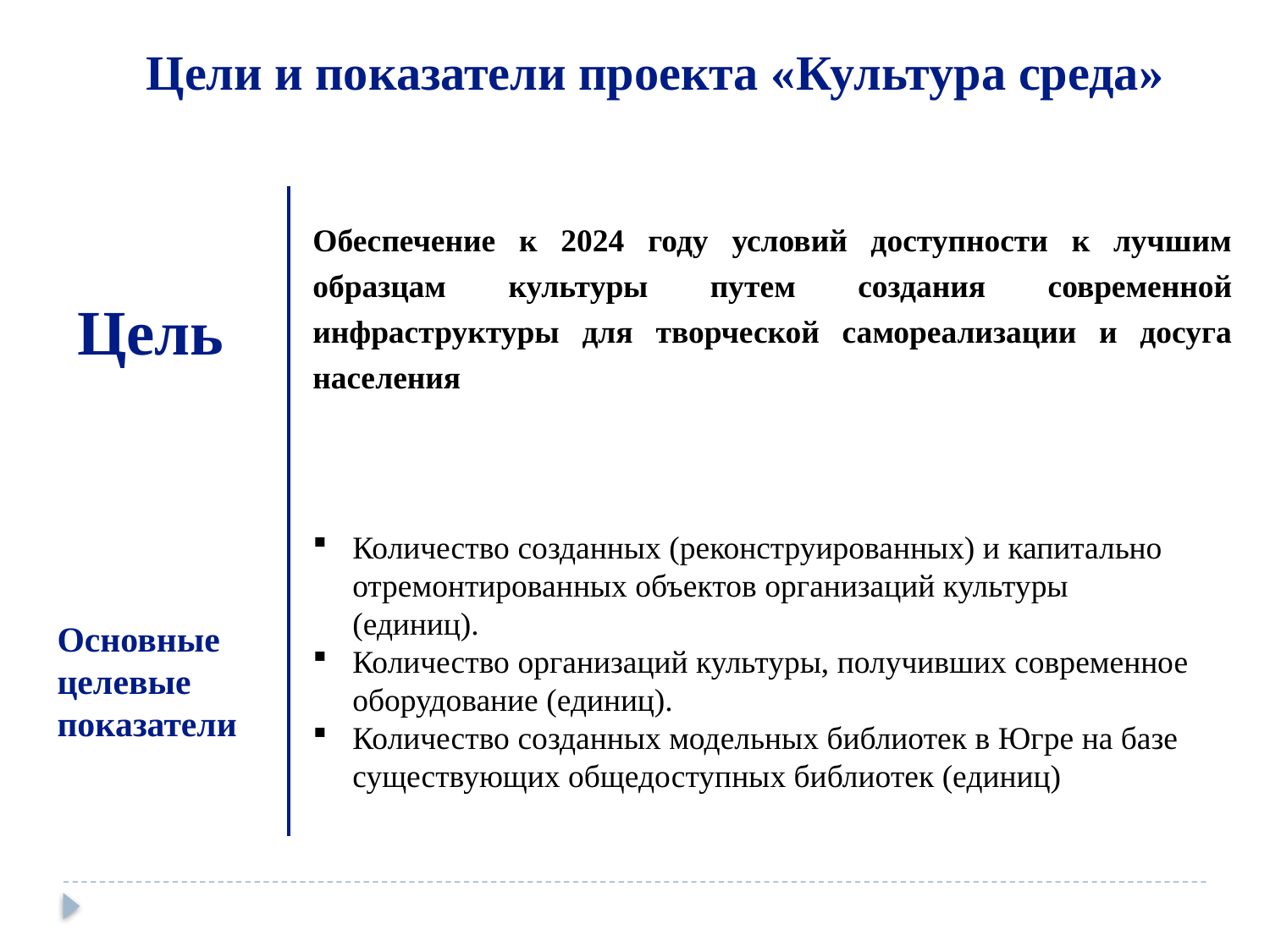

Цели и показатели проекта «Культура среда»
Обеспечение к 2024 году условий доступности к лучшим образцам культуры путем создания современной инфраструктуры для творческой самореализации и досуга населения
Цель

Количество созданных (реконструированных) и капитально отремонтированных объектов организаций культуры (единиц).
Количество организаций культуры, получивших современное оборудование (единиц).
Количество созданных модельных библиотек в Югре на базе существующих общедоступных библиотек (единиц)

Основные целевые
показатели